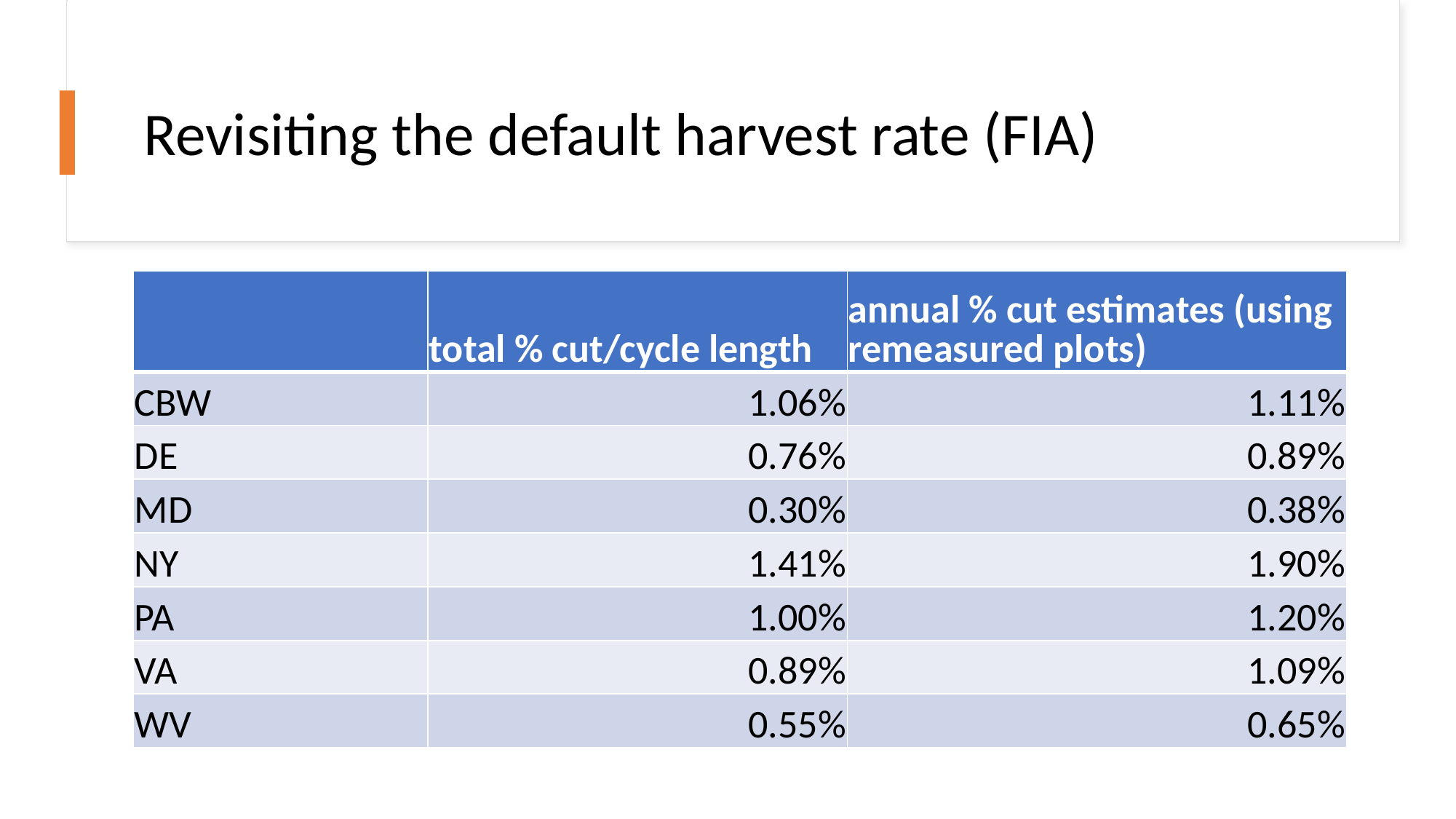

# Revisiting the default harvest rate (FIA)

|  | total % cut/cycle length | annual % cut estimates (using remeasured plots) |
| --- | --- | --- |
| CBW | 1.06% | 1.11% |
| DE | 0.76% | 0.89% |
| MD | 0.30% | 0.38% |
| NY | 1.41% | 1.90% |
| PA | 1.00% | 1.20% |
| VA | 0.89% | 1.09% |
| WV | 0.55% | 0.65% |